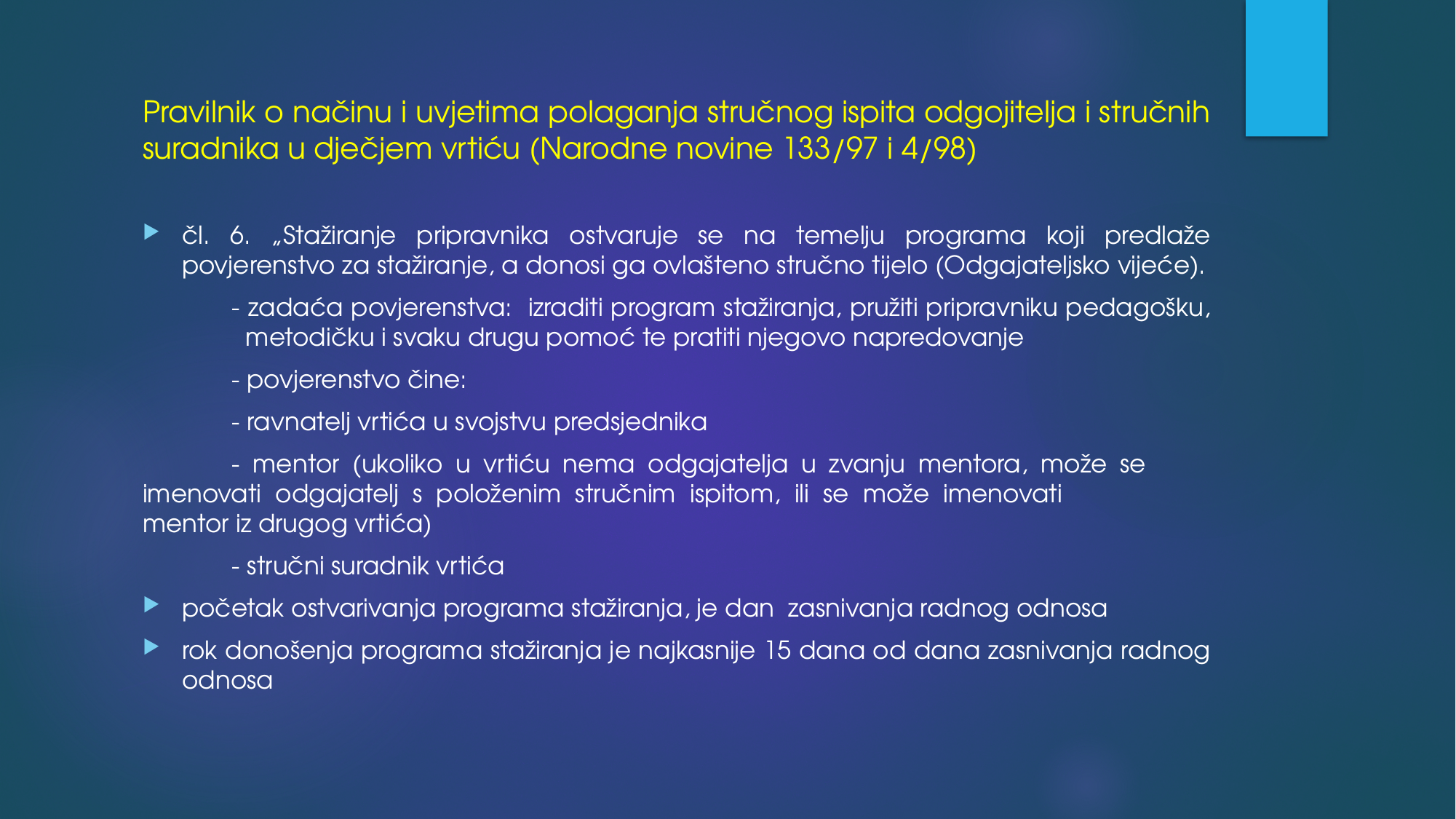

Pravilnik o načinu i uvjetima polaganja stručnog ispita odgojitelja i stručnih suradnika u dječjem vrtiću (Narodne novine 133/97 i 4/98)

čl. 6. „Stažiranje pripravnika ostvaruje se na temelju programa koji predlaže povjerenstvo za stažiranje, a donosi ga ovlašteno stručno tijelo (Odgajateljsko vijeće).
	- zadaća povjerenstva:  izraditi program stažiranja, pružiti pripravniku pedagošku, 	  metodičku i svaku drugu pomoć te pratiti njegovo napredovanje
	- povjerenstvo čine:
		- ravnatelj vrtića u svojstvu predsjednika
		- mentor (ukoliko u vrtiću nema odgajatelja u zvanju mentora, može se 			  imenovati odgajatelj s položenim stručnim ispitom, ili se može imenovati 			  mentor iz drugog vrtića)
		- stručni suradnik vrtića
početak ostvarivanja programa stažiranja, je dan  zasnivanja radnog odnosa
rok donošenja programa stažiranja je najkasnije 15 dana od dana zasnivanja radnog odnosa